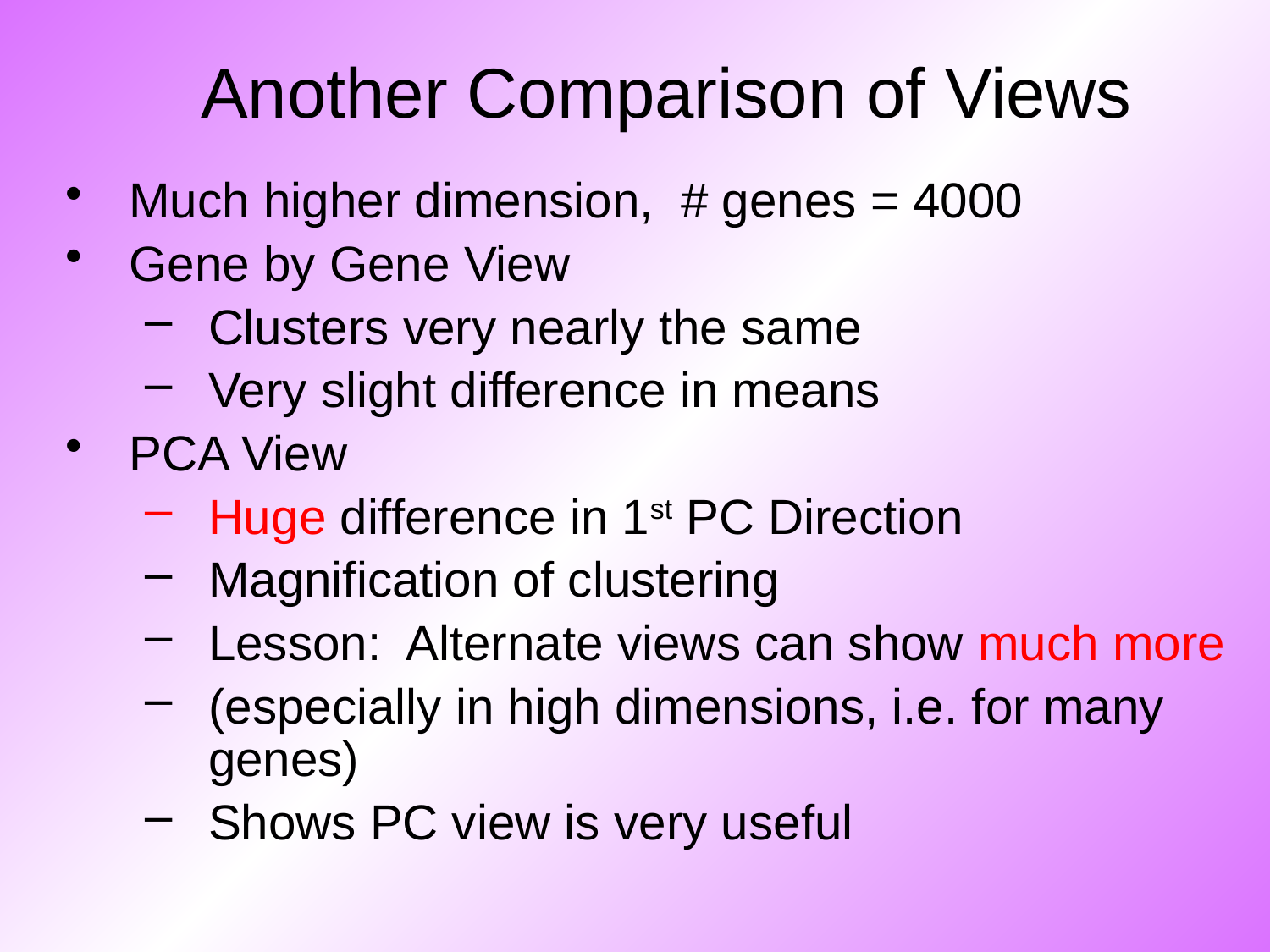

# Another Comparison of Views
Much higher dimension,  # genes = 4000
Gene by Gene View
Clusters very nearly the same
Very slight difference in means
PCA View
Huge difference in 1st PC Direction
Magnification of clustering
Lesson:  Alternate views can show much more
(especially in high dimensions, i.e. for many genes)
Shows PC view is very useful